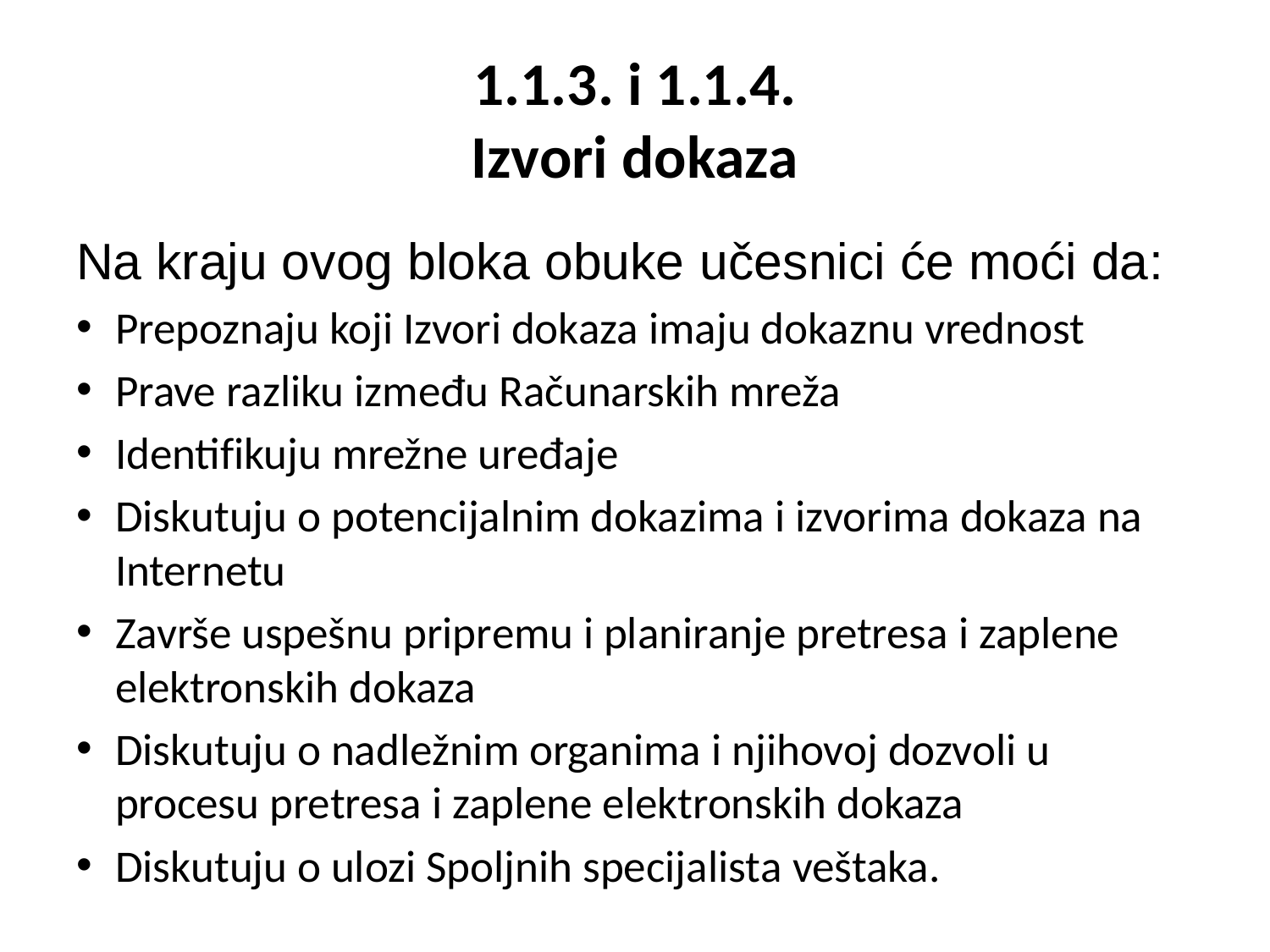

# 1.1.3. i 1.1.4. Izvori dokaza
Na kraju ovog bloka obuke učesnici će moći da:
Prepoznaju koji Izvori dokaza imaju dokaznu vrednost
Prave razliku između Računarskih mreža
Identifikuju mrežne uređaje
Diskutuju o potencijalnim dokazima i izvorima dokaza na Internetu
Završe uspešnu pripremu i planiranje pretresa i zaplene elektronskih dokaza
Diskutuju o nadležnim organima i njihovoj dozvoli u procesu pretresa i zaplene elektronskih dokaza
Diskutuju o ulozi Spoljnih specijalista veštaka.